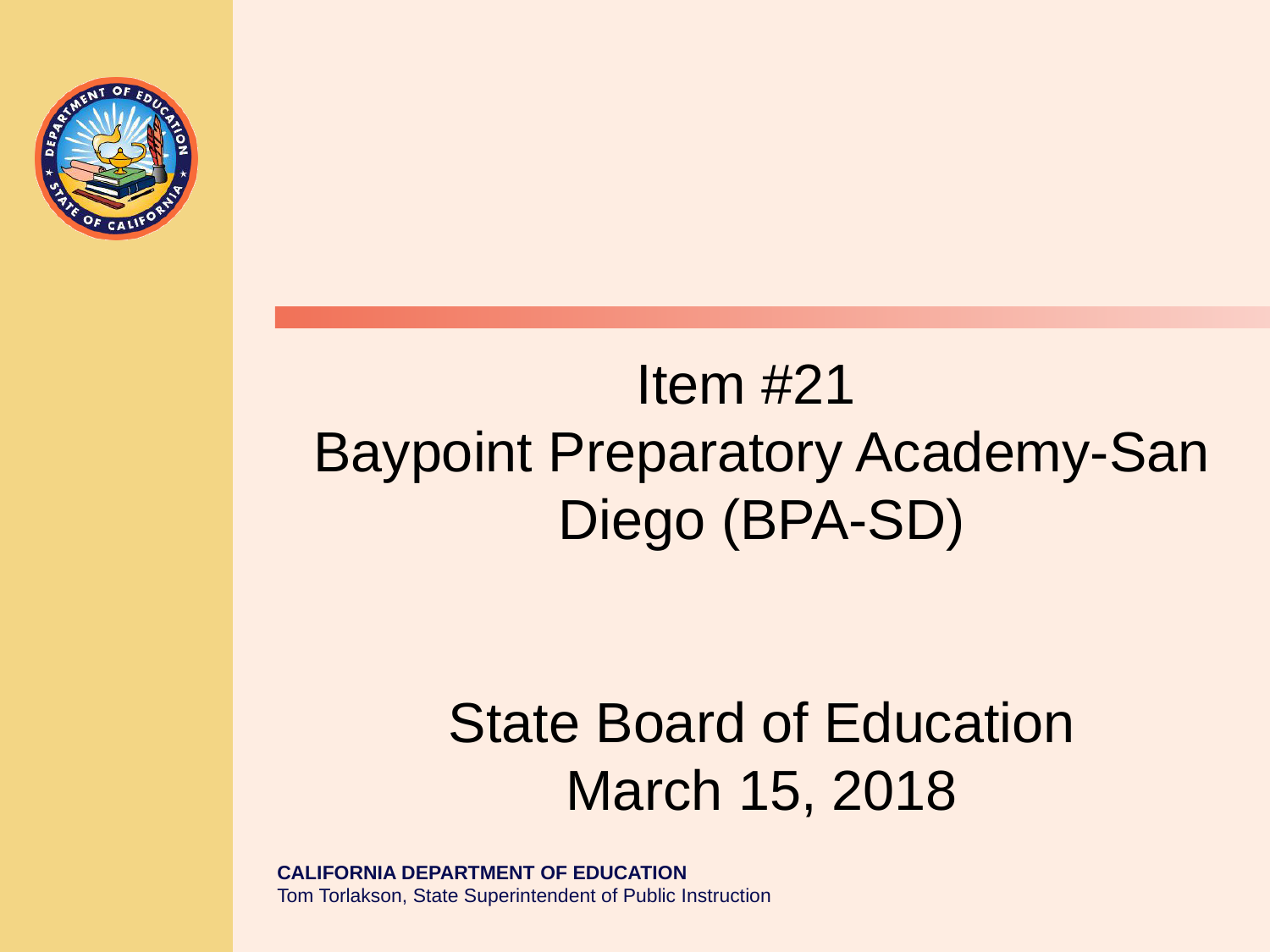

# Item #21 Baypoint Preparatory Academy-San Diego (BPA-SD) State Board of Education March 15, 2018